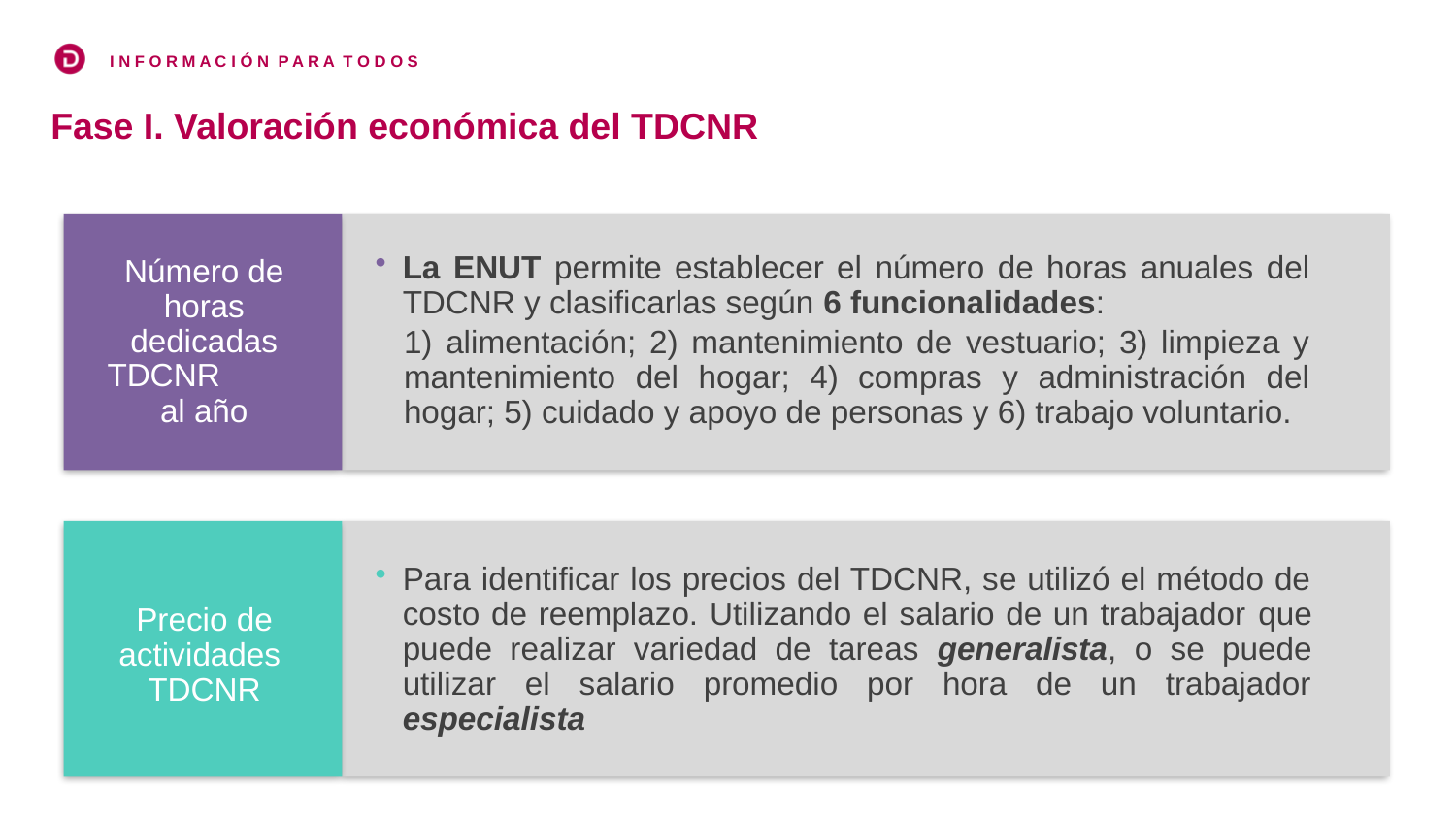

# Fase I. Valoración económica del TDCNR
Número de horas dedicadas TDCNR          al año

La ENUT permite establecer el número de horas anuales del TDCNR y clasificarlas según 6 funcionalidades:
1) alimentación; 2) mantenimiento de vestuario; 3) limpieza y mantenimiento del hogar; 4) compras y administración del hogar; 5) cuidado y apoyo de personas y 6) trabajo voluntario.
Precio de actividades  TDCNR

Para identificar los precios del TDCNR, se utilizó el método de costo de reemplazo. Utilizando el salario de un trabajador que puede realizar variedad de tareas generalista, o se puede utilizar el salario promedio por hora de un trabajador especialista